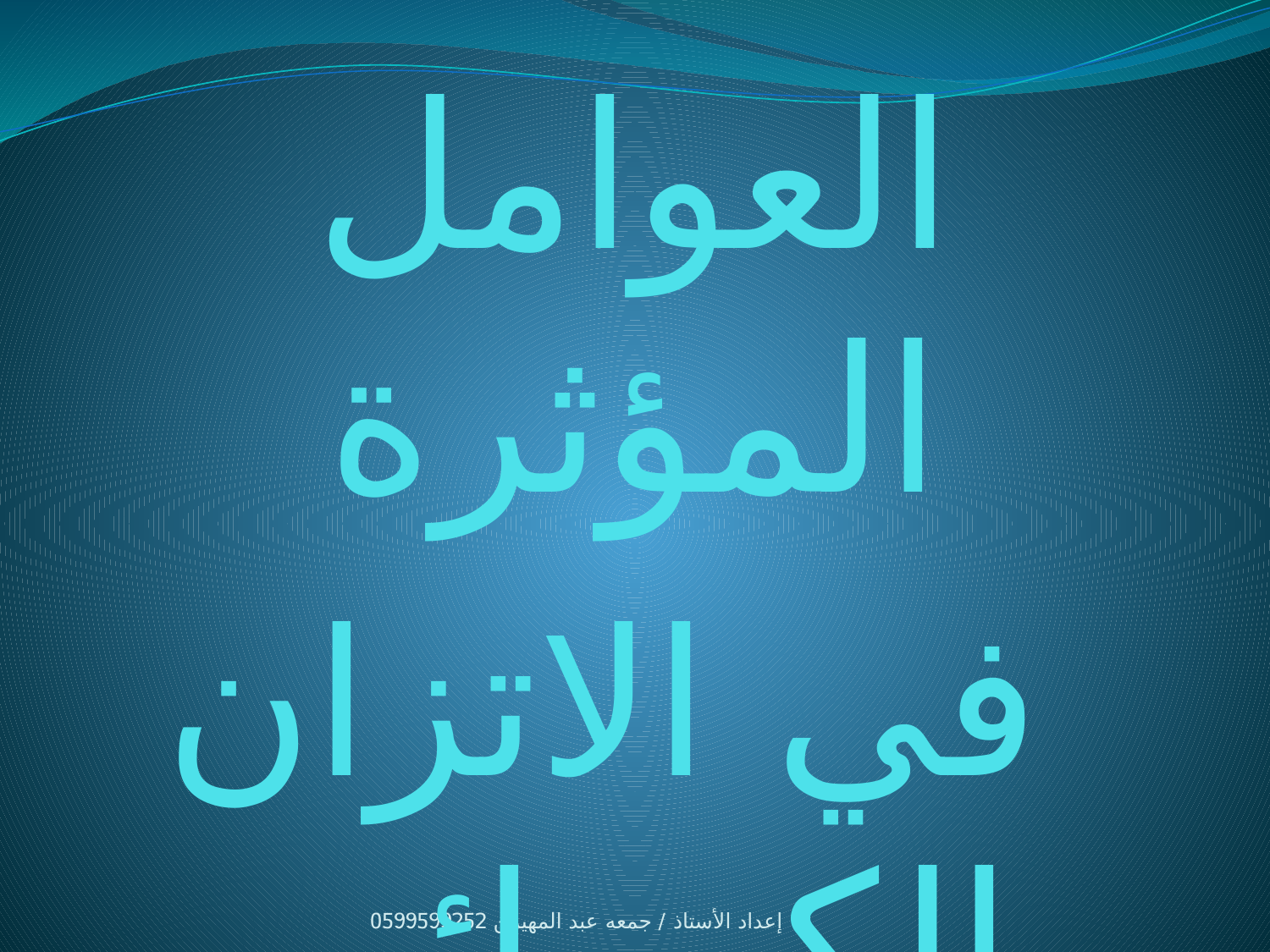

العوامل المؤثرة
 في الاتزان الكيميائي
إعداد الأستاذ / جمعه عبد المهيمن 0599599252